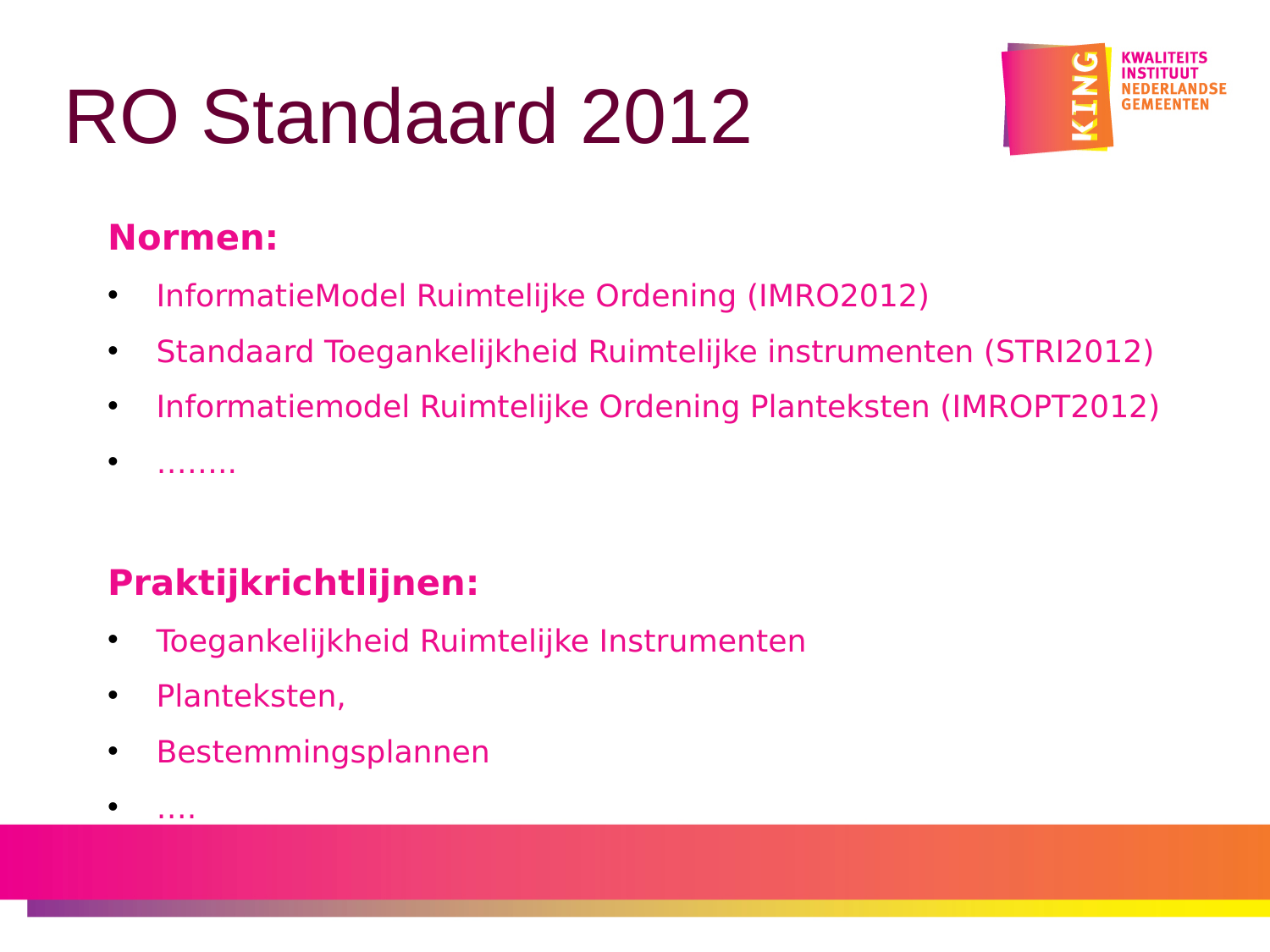

# RO Standaard 2012
Normen:
InformatieModel Ruimtelijke Ordening (IMRO2012)
Standaard Toegankelijkheid Ruimtelijke instrumenten (STRI2012)
Informatiemodel Ruimtelijke Ordening Planteksten (IMROPT2012)
……..

Praktijkrichtlijnen:
Toegankelijkheid Ruimtelijke Instrumenten
Planteksten,
Bestemmingsplannen
….